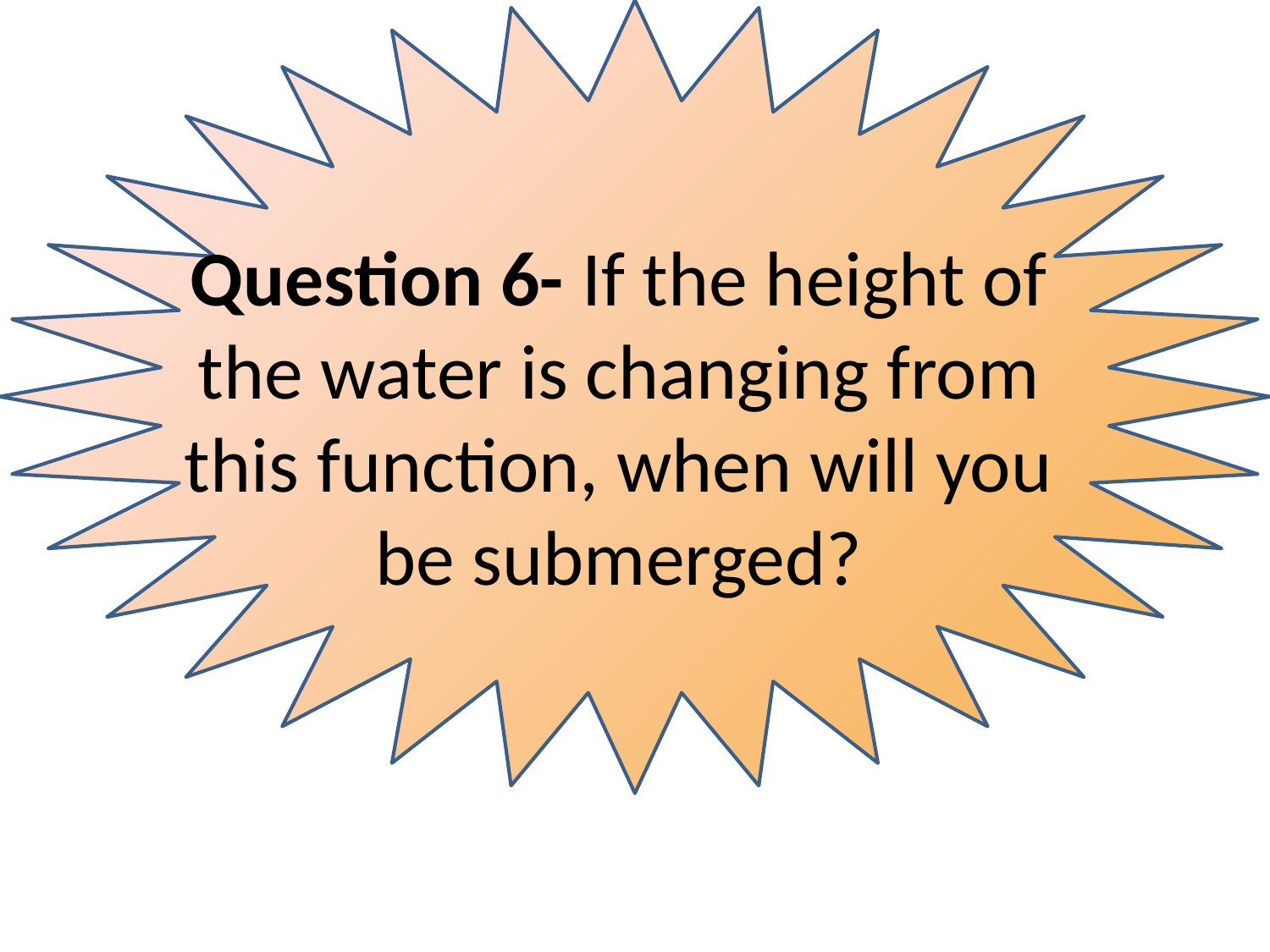

Question 6- If the height of the water is changing from this function, when will you be submerged?